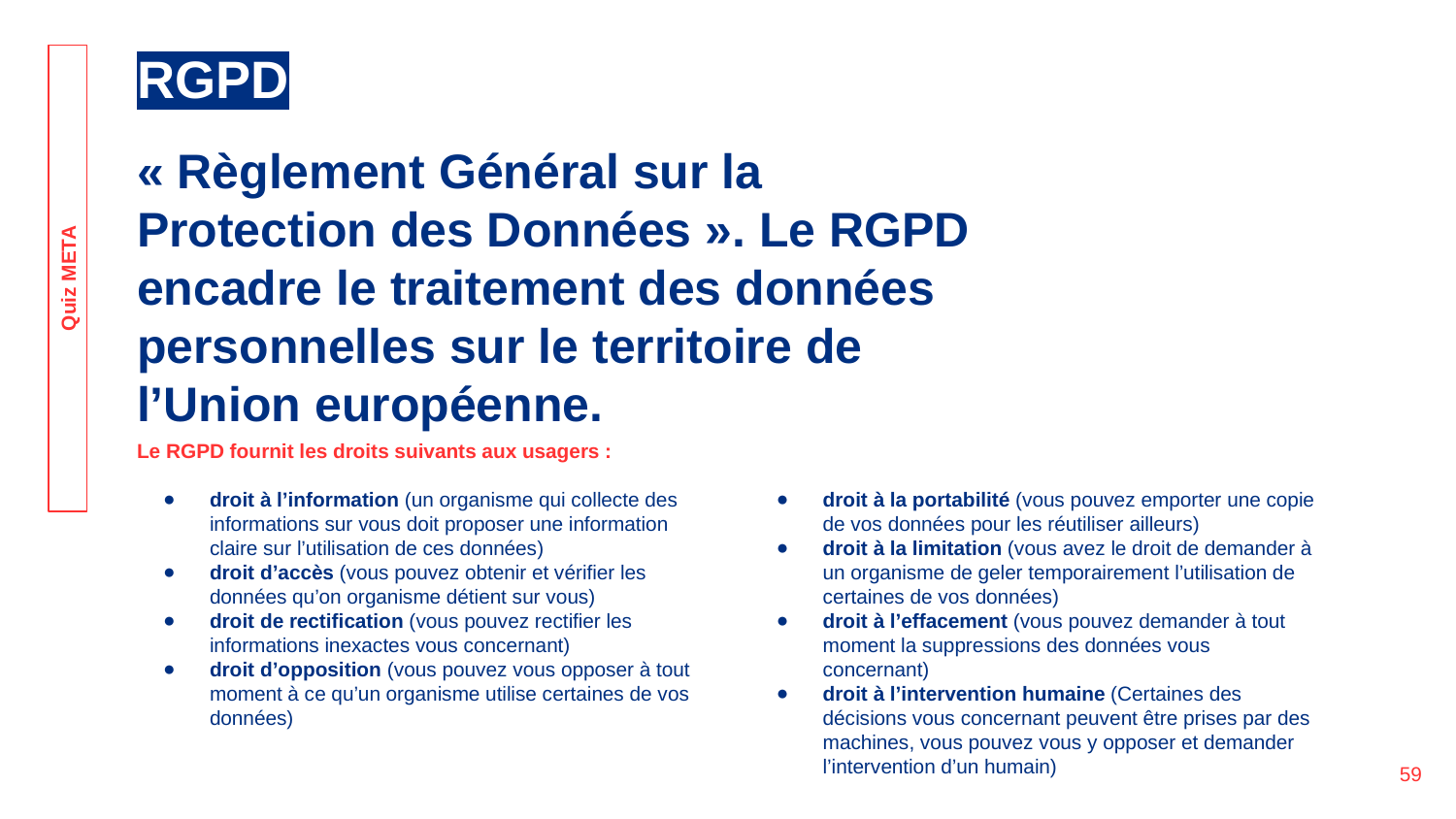

RGPD
« Règlement Général sur la Protection des Données ». Le RGPD encadre le traitement des données personnelles sur le territoire de l’Union européenne.
Quiz META
Le RGPD fournit les droits suivants aux usagers :

droit à l’information (un organisme qui collecte des informations sur vous doit proposer une information claire sur l’utilisation de ces données)
droit d’accès (vous pouvez obtenir et vérifier les données qu’on organisme détient sur vous)
droit de rectification (vous pouvez rectifier les informations inexactes vous concernant)
droit d’opposition (vous pouvez vous opposer à tout moment à ce qu’un organisme utilise certaines de vos données)
droit à la portabilité (vous pouvez emporter une copie de vos données pour les réutiliser ailleurs)
droit à la limitation (vous avez le droit de demander à un organisme de geler temporairement l’utilisation de certaines de vos données)
droit à l’effacement (vous pouvez demander à tout moment la suppressions des données vous concernant)
droit à l’intervention humaine (Certaines des décisions vous concernant peuvent être prises par des machines, vous pouvez vous y opposer et demander l’intervention d’un humain)
59